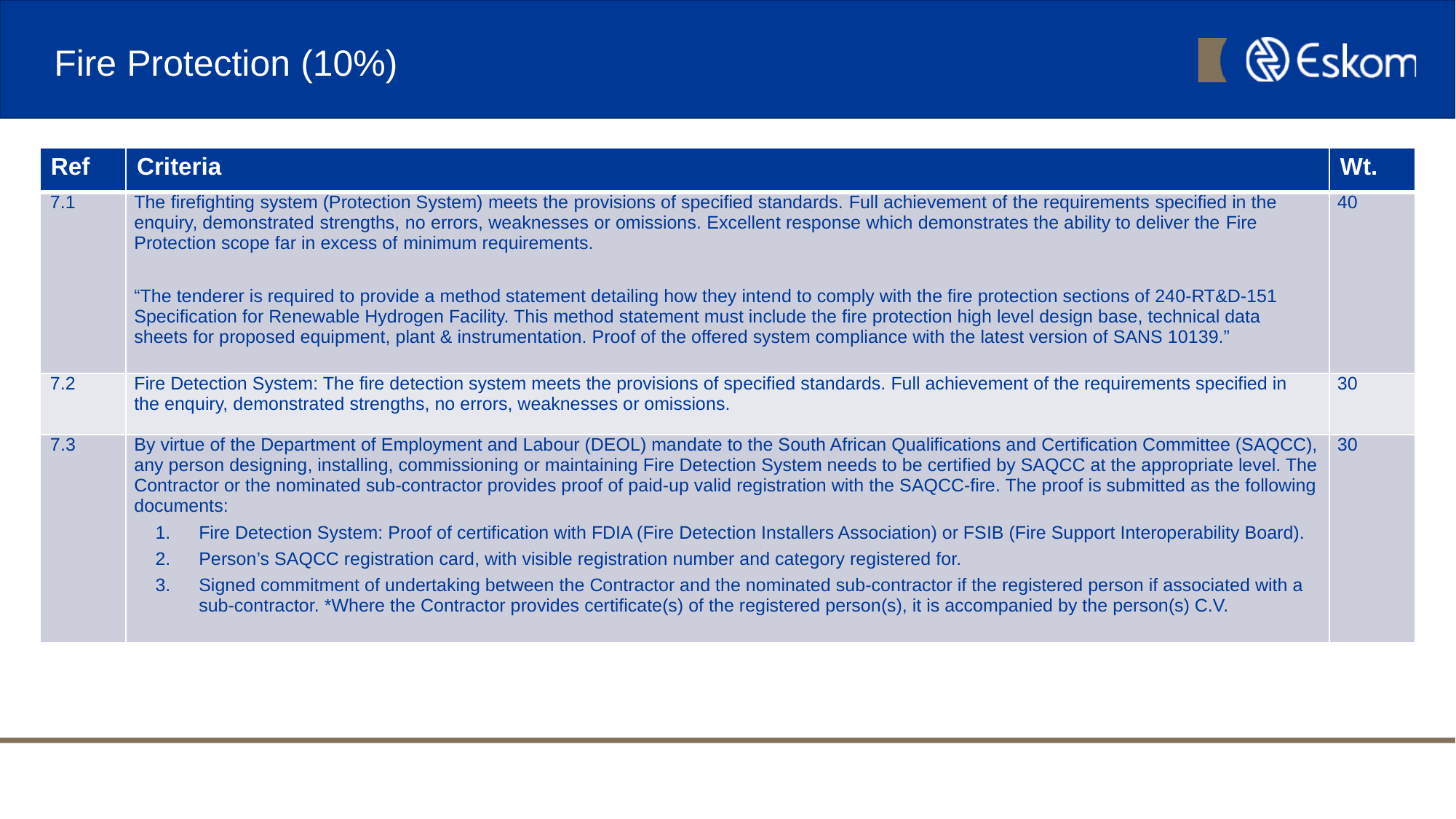

# Fire Protection (10%)
| Ref | Criteria | Wt. |
| --- | --- | --- |
| 7.1 | The firefighting system (Protection System) meets the provisions of specified standards. Full achievement of the requirements specified in the enquiry, demonstrated strengths, no errors, weaknesses or omissions. Excellent response which demonstrates the ability to deliver the Fire Protection scope far in excess of minimum requirements. “The tenderer is required to provide a method statement detailing how they intend to comply with the fire protection sections of 240-RT&D-151 Specification for Renewable Hydrogen Facility. This method statement must include the fire protection high level design base, technical data sheets for proposed equipment, plant & instrumentation. Proof of the offered system compliance with the latest version of SANS 10139.” | 40 |
| 7.2 | Fire Detection System: The fire detection system meets the provisions of specified standards. Full achievement of the requirements specified in the enquiry, demonstrated strengths, no errors, weaknesses or omissions. | 30 |
| 7.3 | By virtue of the Department of Employment and Labour (DEOL) mandate to the South African Qualifications and Certification Committee (SAQCC), any person designing, installing, commissioning or maintaining Fire Detection System needs to be certified by SAQCC at the appropriate level. The Contractor or the nominated sub-contractor provides proof of paid-up valid registration with the SAQCC-fire. The proof is submitted as the following documents: Fire Detection System: Proof of certification with FDIA (Fire Detection Installers Association) or FSIB (Fire Support Interoperability Board). Person’s SAQCC registration card, with visible registration number and category registered for. Signed commitment of undertaking between the Contractor and the nominated sub-contractor if the registered person if associated with a sub-contractor. \*Where the Contractor provides certificate(s) of the registered person(s), it is accompanied by the person(s) C.V. | 30 |